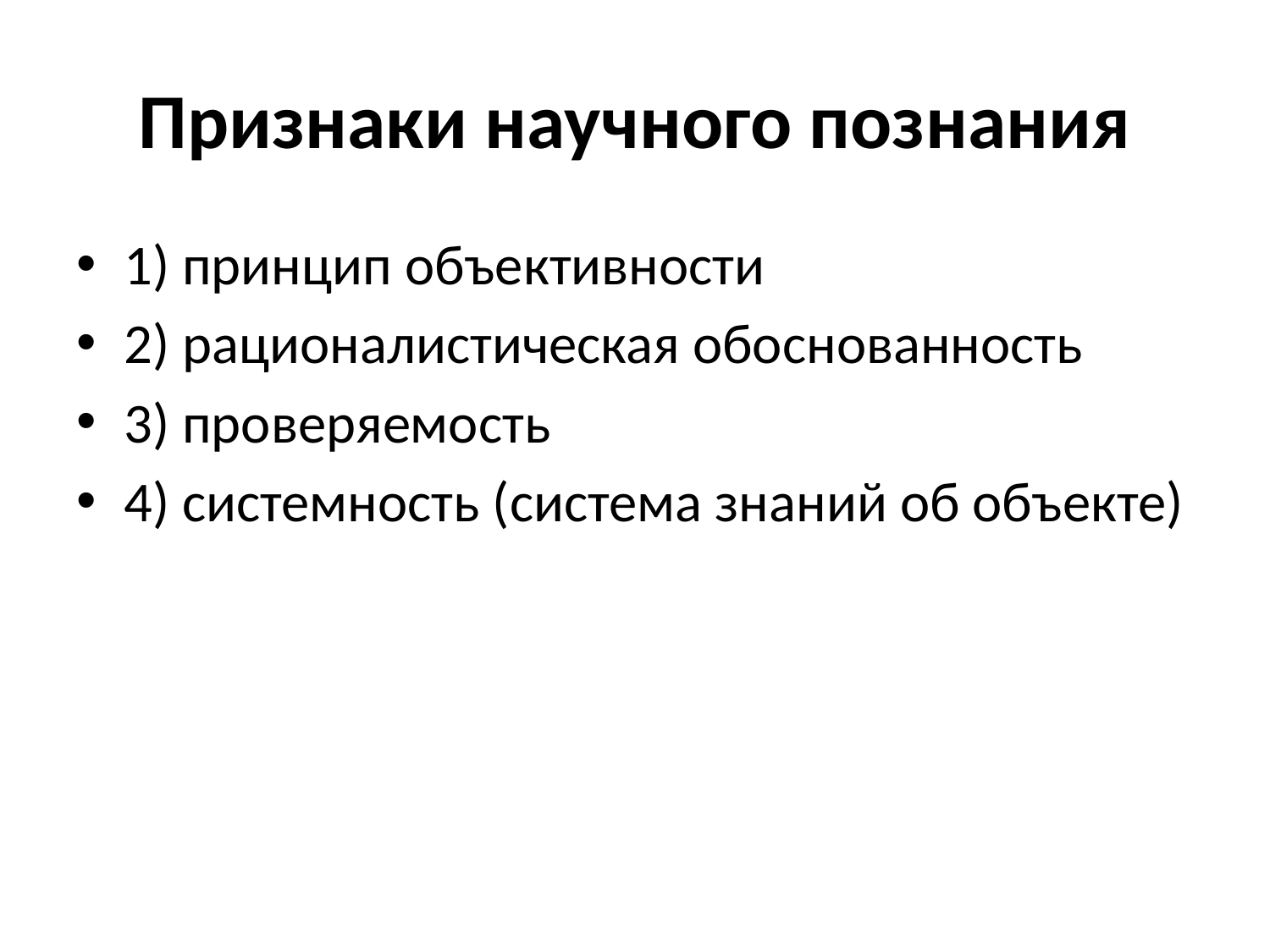

# Признаки научного познания
1) принцип объективности
2) рационалистическая обоснованность
3) проверяемость
4) системность (система знаний об объекте)